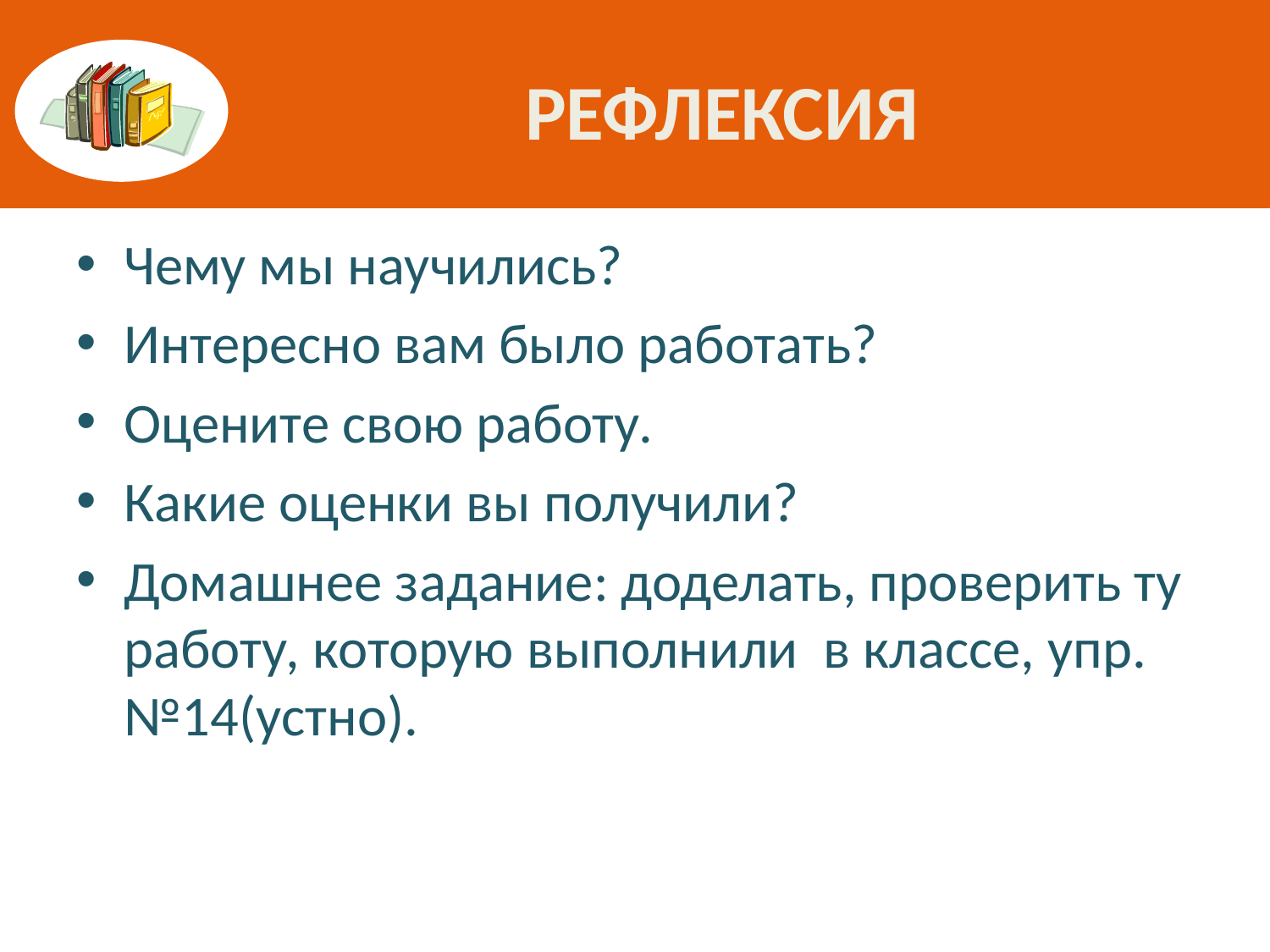

# Рефлексия
Чему мы научились?
Интересно вам было работать?
Оцените свою работу.
Какие оценки вы получили?
Домашнее задание: доделать, проверить ту работу, которую выполнили  в классе, упр.№14(устно).